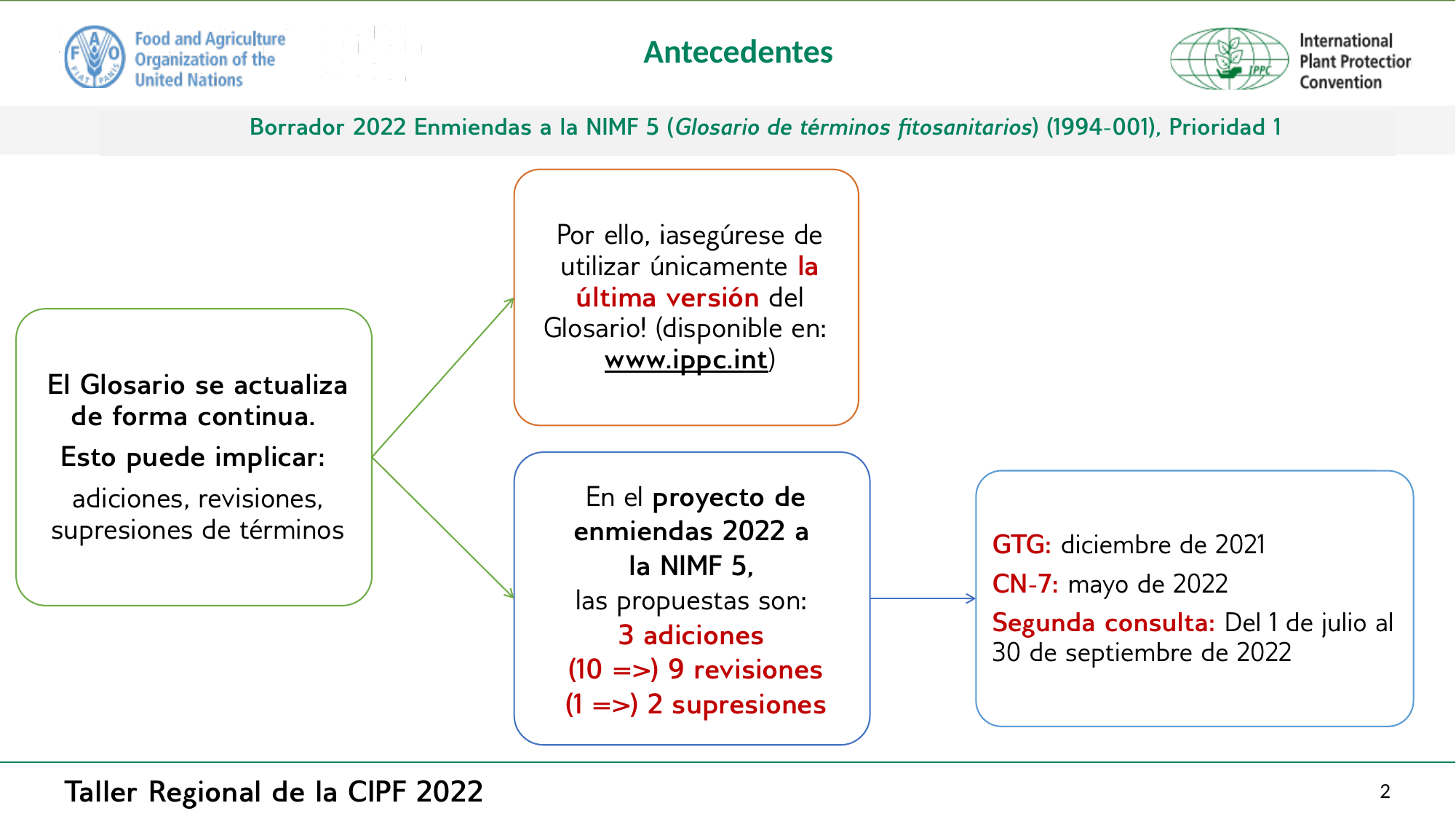

# Antecedentes
Borrador 2022 Enmiendas a la NIMF 5 (Glosario de términos fitosanitarios) (1994-001), Prioridad 1
El Glosario se actualiza de forma continua.
Esto puede implicar:
adiciones, revisiones, supresiones de términos

Por ello, ¡asegúrese de utilizar únicamente la última versión del Glosario! (disponible en: www.ippc.int)

En el proyecto de enmiendas 2022 a
la NIMF 5,
las propuestas son:
3 adiciones
(10 =>) 9 revisiones
(1 =>) 2 supresiones

GTG: diciembre de 2021
CN-7: mayo de 2022
Segunda consulta: Del 1 de julio al 30 de septiembre de 2022
Taller Regional de la CIPF 2022